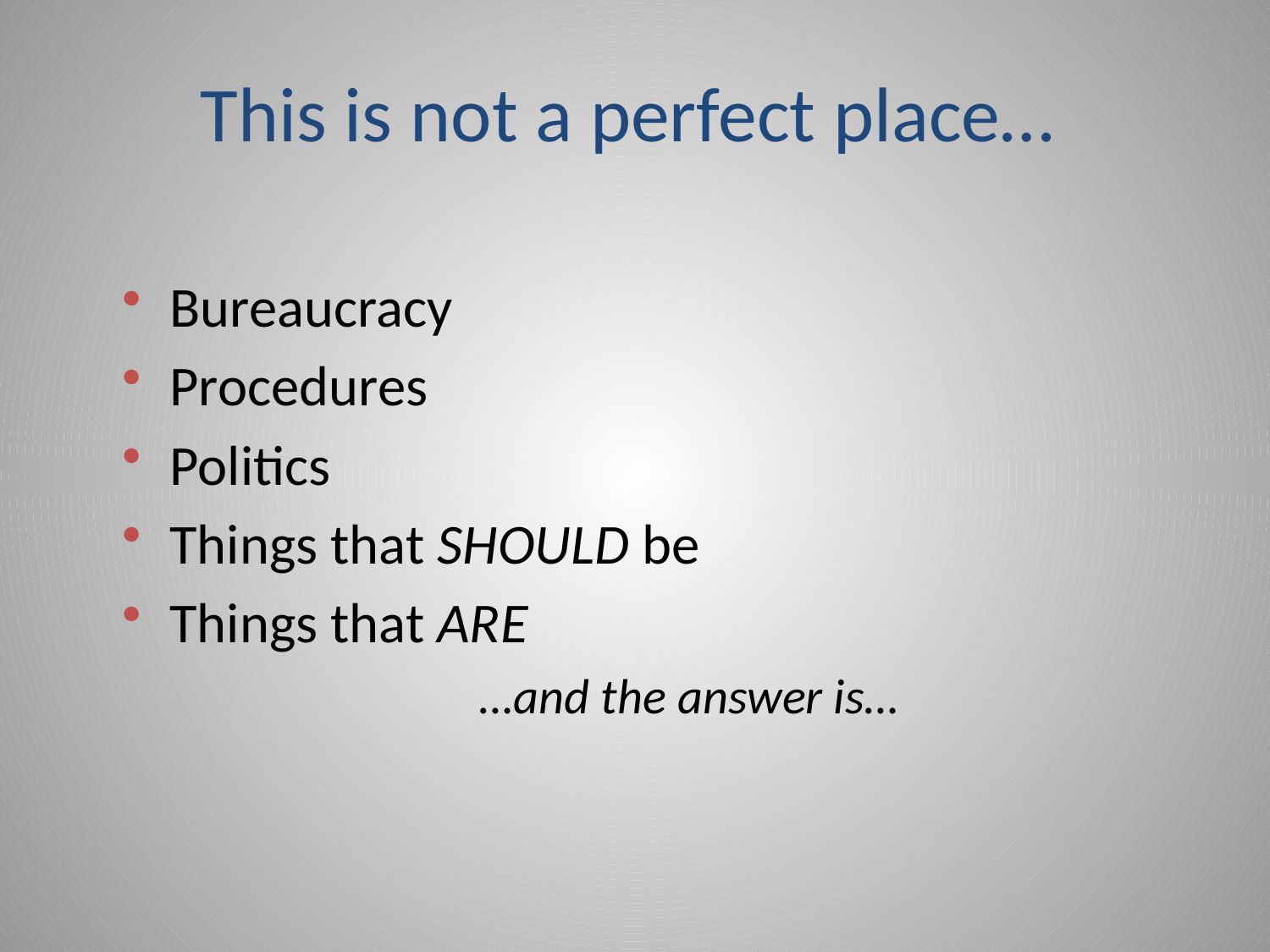

This is not a perfect place…
Bureaucracy
Procedures
Politics
Things that SHOULD be
Things that ARE
			…and the answer is…